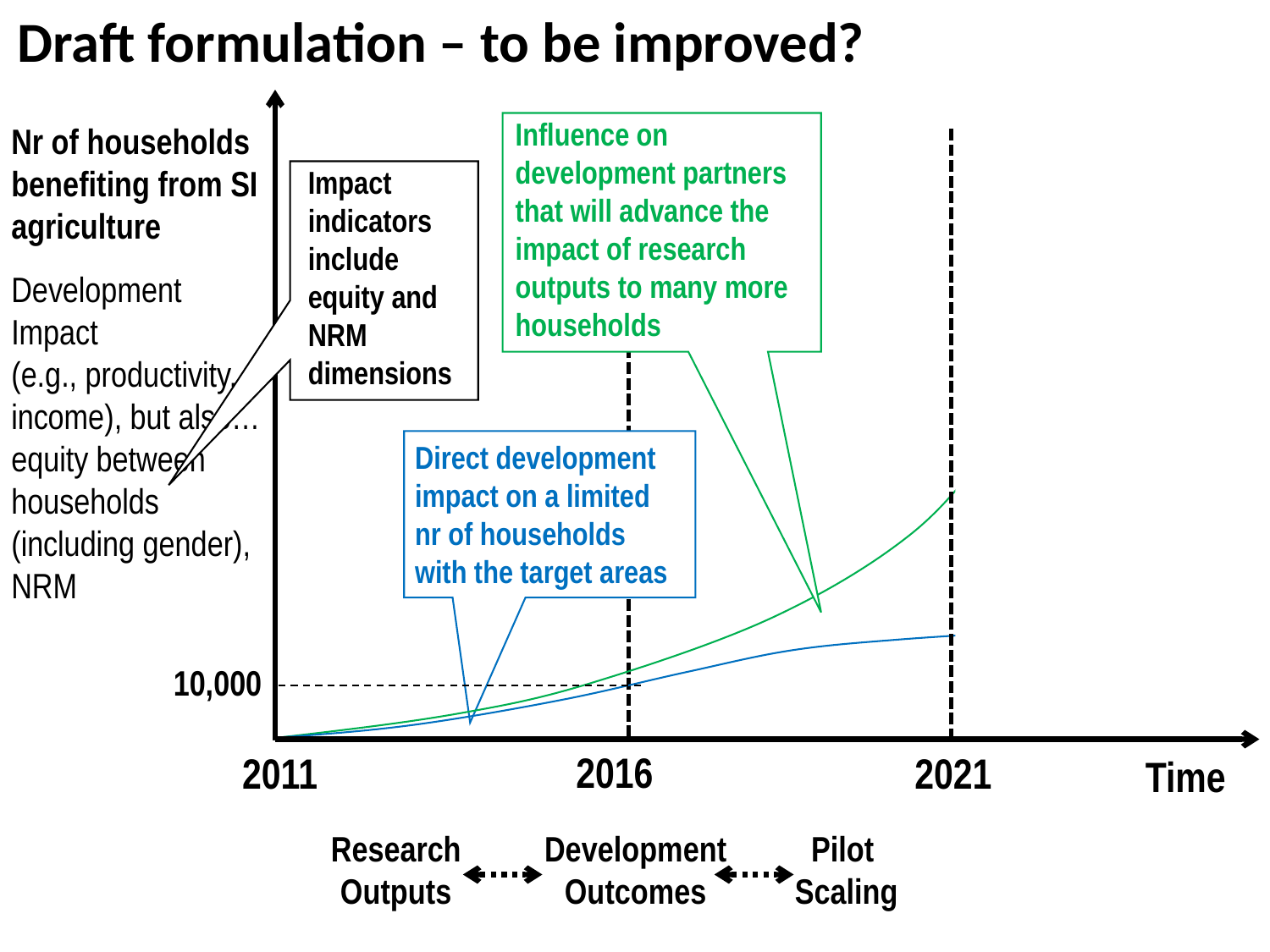

Draft formulation – to be improved?
Influence on development partners that will advance the impact of research outputs to many more households

Nr of households  benefiting from SI agriculture

Development
Impact
(e.g., productivity, income), but also…
equity between households (including gender), NRM

Impact indicators include equity and NRM dimensions

Direct development impact on a limited nr of households with the target areas

10,000
2016
2011
2021
Time
Research
Outputs
Development Outcomes
Pilot
Scaling